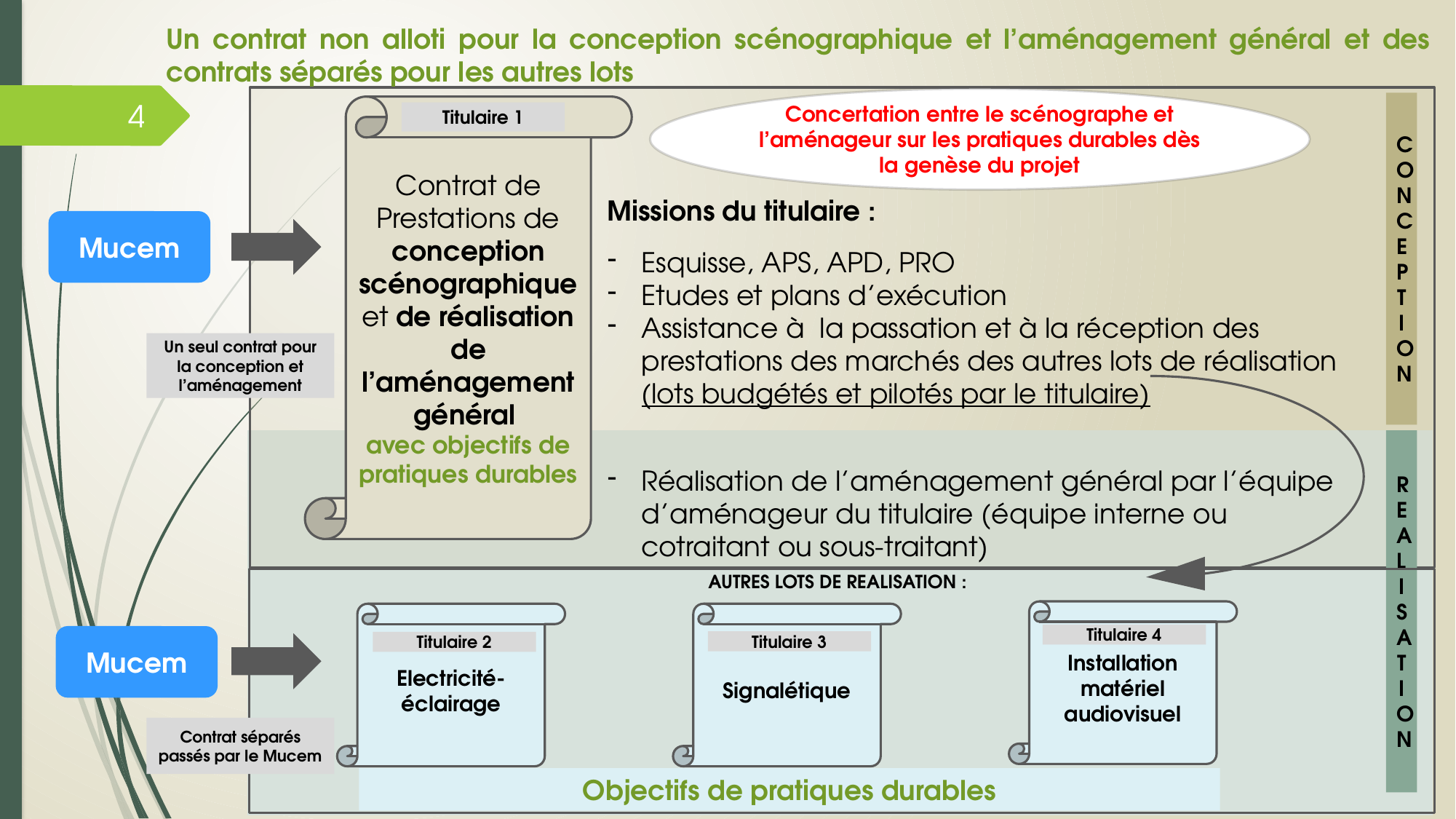

# Un contrat non alloti pour la conception scénographique et l’aménagement général et des contrats séparés pour les autres lots

Concertation entre le scénographe et l’aménageur sur les pratiques durables dès la genèse du projet
CONCEPTION
4
Contrat de Prestations de conception scénographique et de réalisation de l’aménagement général
avec objectifs de pratiques durables
Titulaire 1
Missions du titulaire :

Esquisse, APS, APD, PRO
Etudes et plans d’exécution
Assistance à  la passation et à la réception des prestations des marchés des autres lots de réalisation (lots budgétés et pilotés par le titulaire)

Réalisation de l’aménagement général par l’équipe d’aménageur du titulaire (équipe interne ou cotraitant ou sous-traitant)
Mucem

Un seul contrat pour la conception et l’aménagement

REALISATION
AUTRES LOTS DE REALISATION :

Installation matériel audiovisuel
Electricité-éclairage
Signalétique
Titulaire 4
Mucem
Titulaire 3
Titulaire 2

Contrat séparés passés par le Mucem
Objectifs de pratiques durables